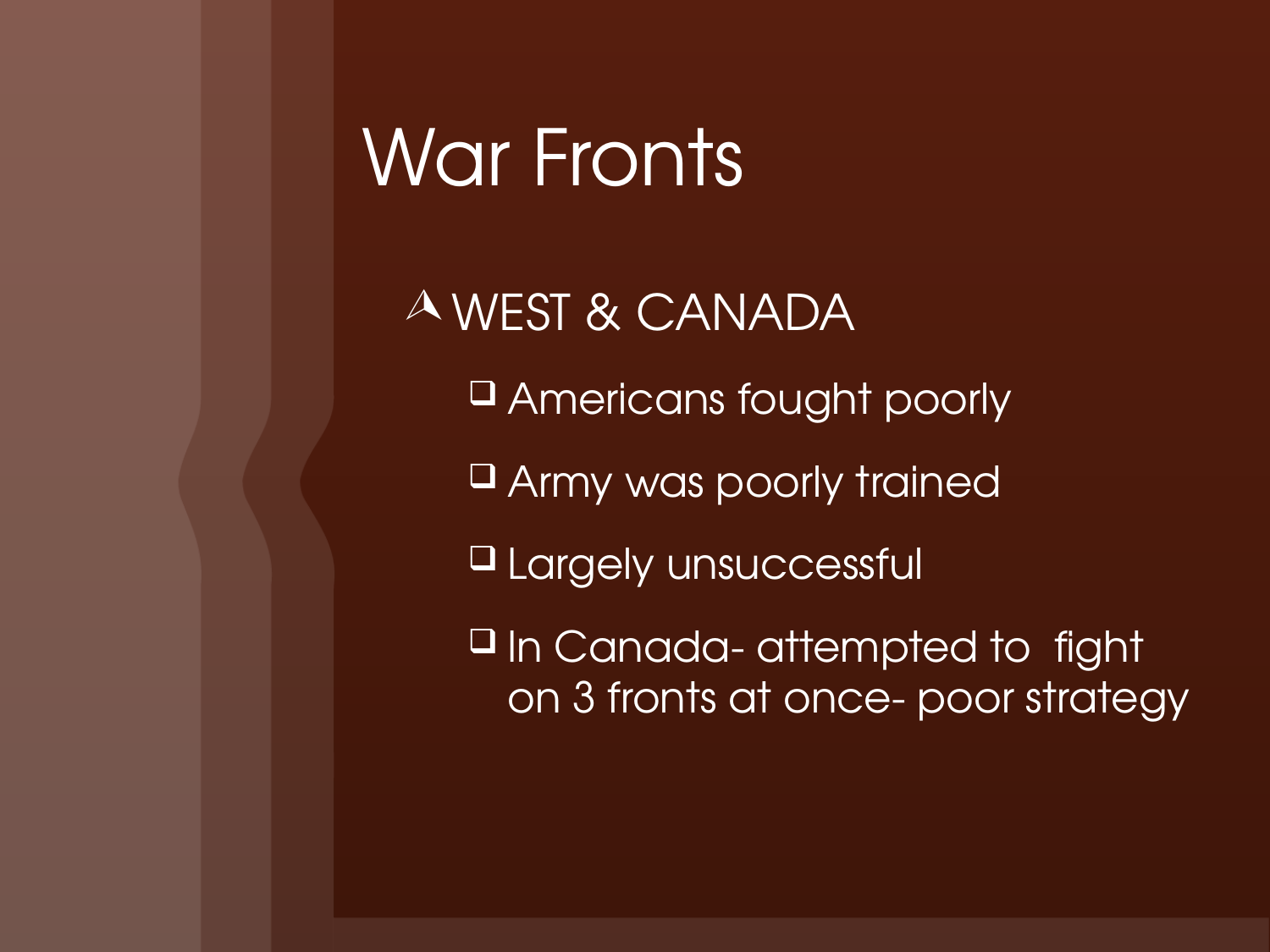

# War Fronts
WEST & CANADA
Americans fought poorly
Army was poorly trained
Largely unsuccessful
In Canada- attempted to  fight on 3 fronts at once- poor strategy